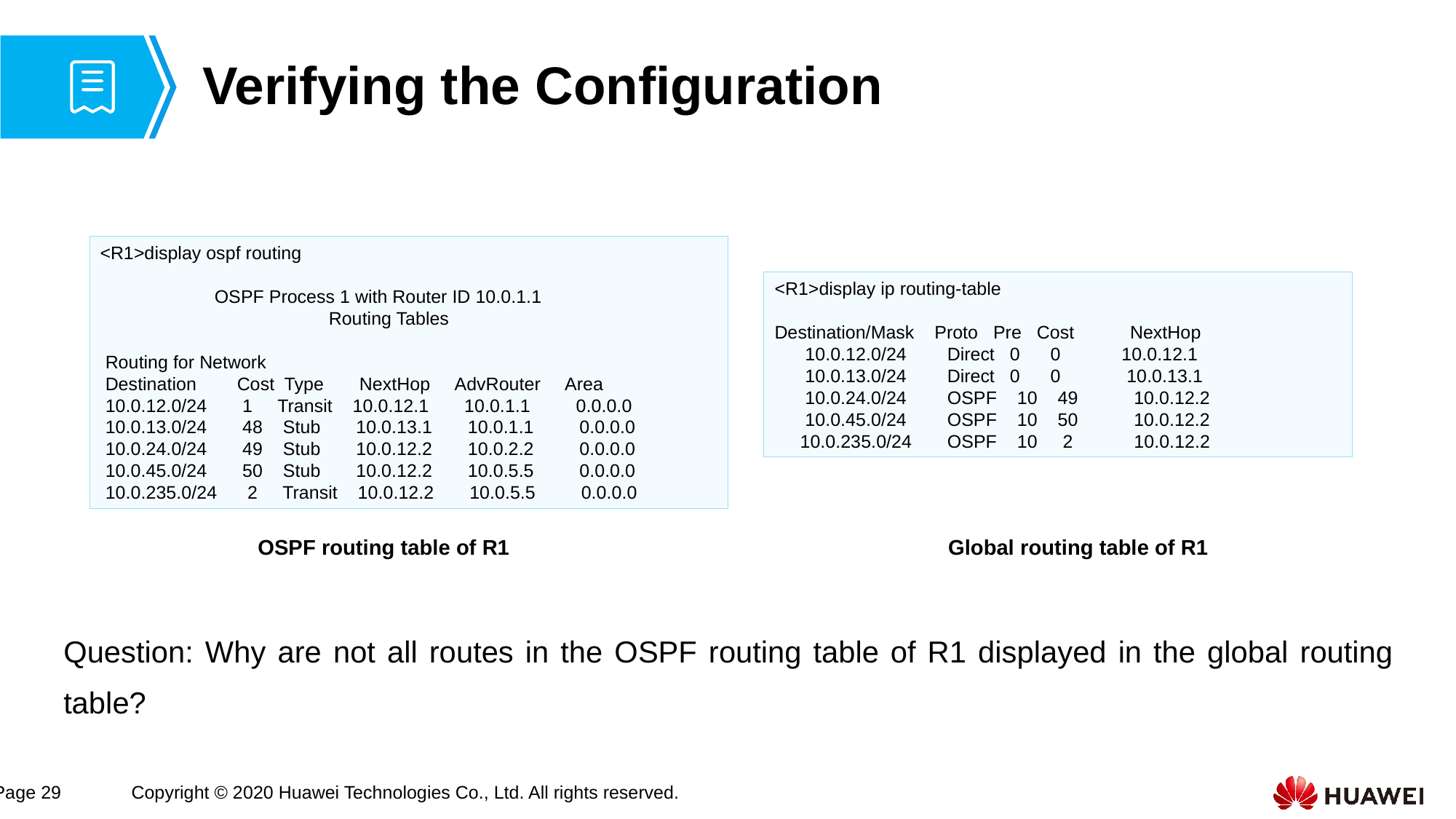

# Verifying the Configuration
<R1>display ospf routing

	 OSPF Process 1 with Router ID 10.0.1.1
		  Routing Tables

 Routing for Network
 Destination        Cost  Type       NextHop     AdvRouter     Area
 10.0.12.0/24       1     Transit    10.0.12.1       10.0.1.1         0.0.0.0
 10.0.13.0/24       48    Stub       10.0.13.1       10.0.1.1         0.0.0.0
 10.0.24.0/24       49    Stub       10.0.12.2       10.0.2.2         0.0.0.0
 10.0.45.0/24       50    Stub       10.0.12.2       10.0.5.5         0.0.0.0
 10.0.235.0/24      2     Transit    10.0.12.2       10.0.5.5         0.0.0.0
<R1>display ip routing-table

Destination/Mask    Proto   Pre   Cost           NextHop
      10.0.12.0/24        Direct   0      0            10.0.12.1
      10.0.13.0/24        Direct   0      0             10.0.13.1
      10.0.24.0/24        OSPF    10    49           10.0.12.2
      10.0.45.0/24        OSPF    10    50           10.0.12.2
     10.0.235.0/24       OSPF    10     2            10.0.12.2
Global routing table of R1
OSPF routing table of R1
Question: Why are not all routes in the OSPF routing table of R1 displayed in the global routing table?